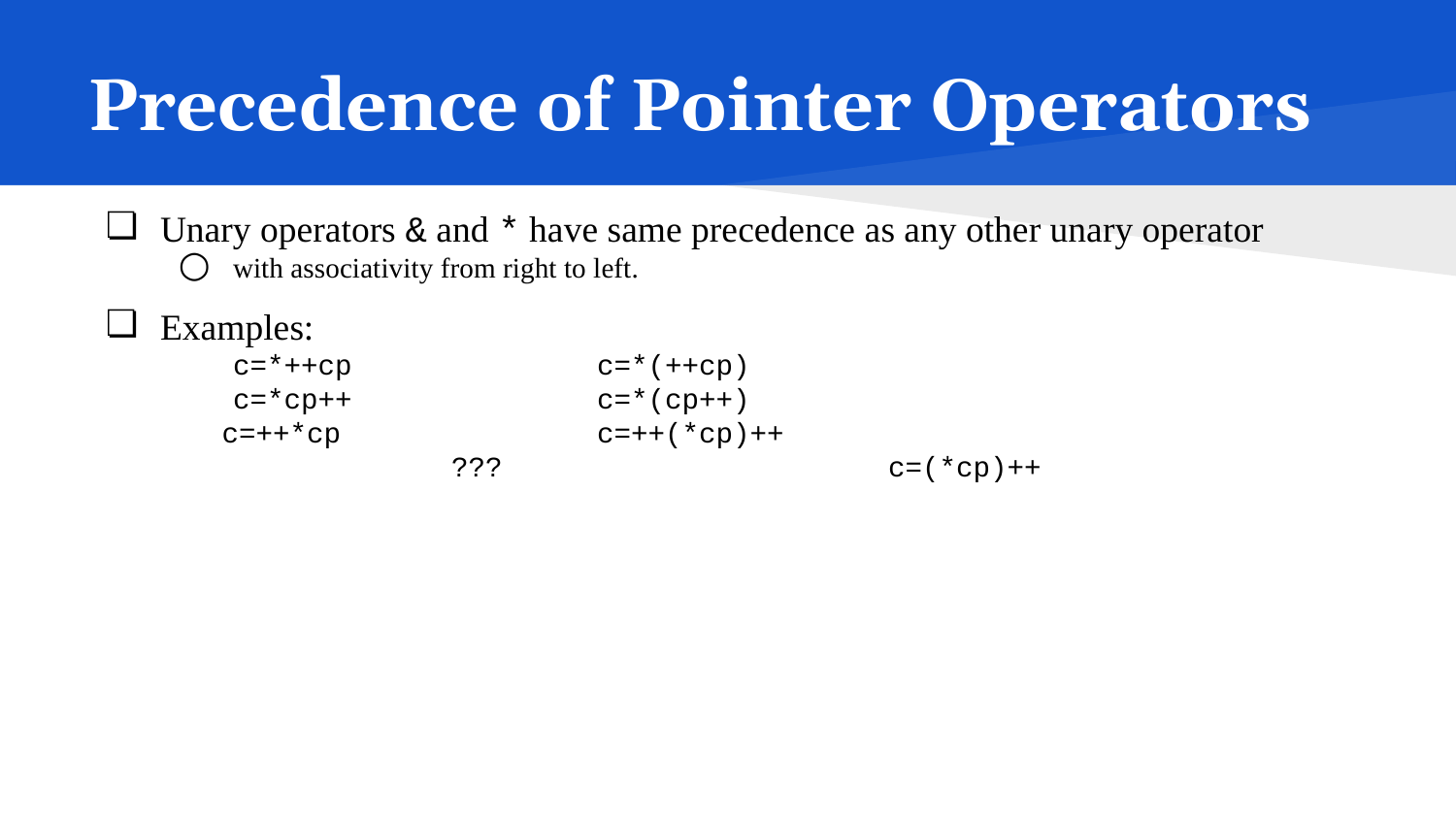

# Precedence of Pointer Operators
Unary operators & and * have same precedence as any other unary operator
with associativity from right to left.
Examples:
c=*++cp		c=*(++cp)
c=*cp++		c=*(cp++)
c=++*cp		c=++(*cp)++
		???			c=(*cp)++